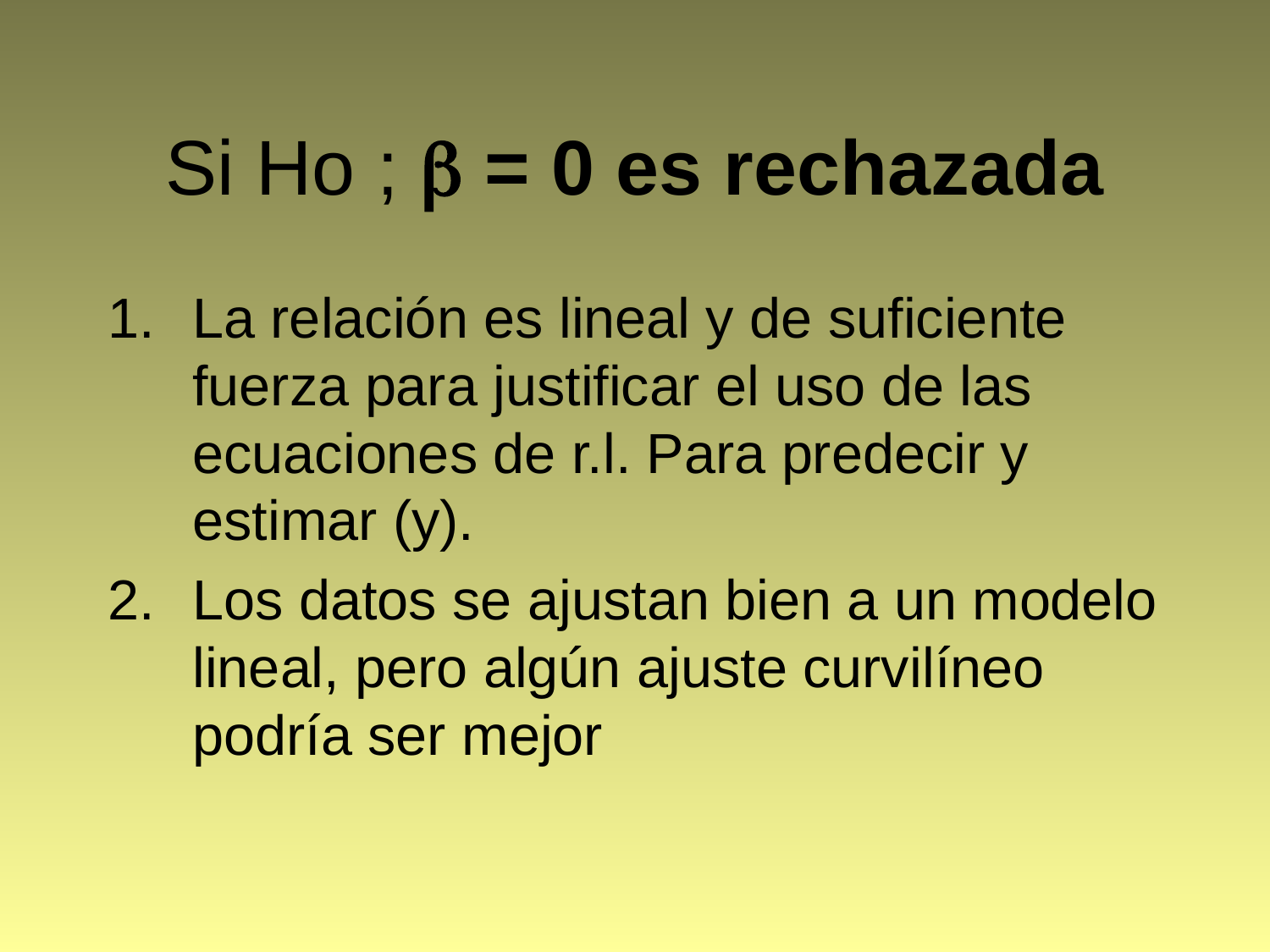

# Si Ho ; β = 0 es rechazada
La relación es lineal y de suficiente fuerza para justificar el uso de las ecuaciones de r.l. Para predecir y estimar (y).
Los datos se ajustan bien a un modelo lineal, pero algún ajuste curvilíneo podría ser mejor